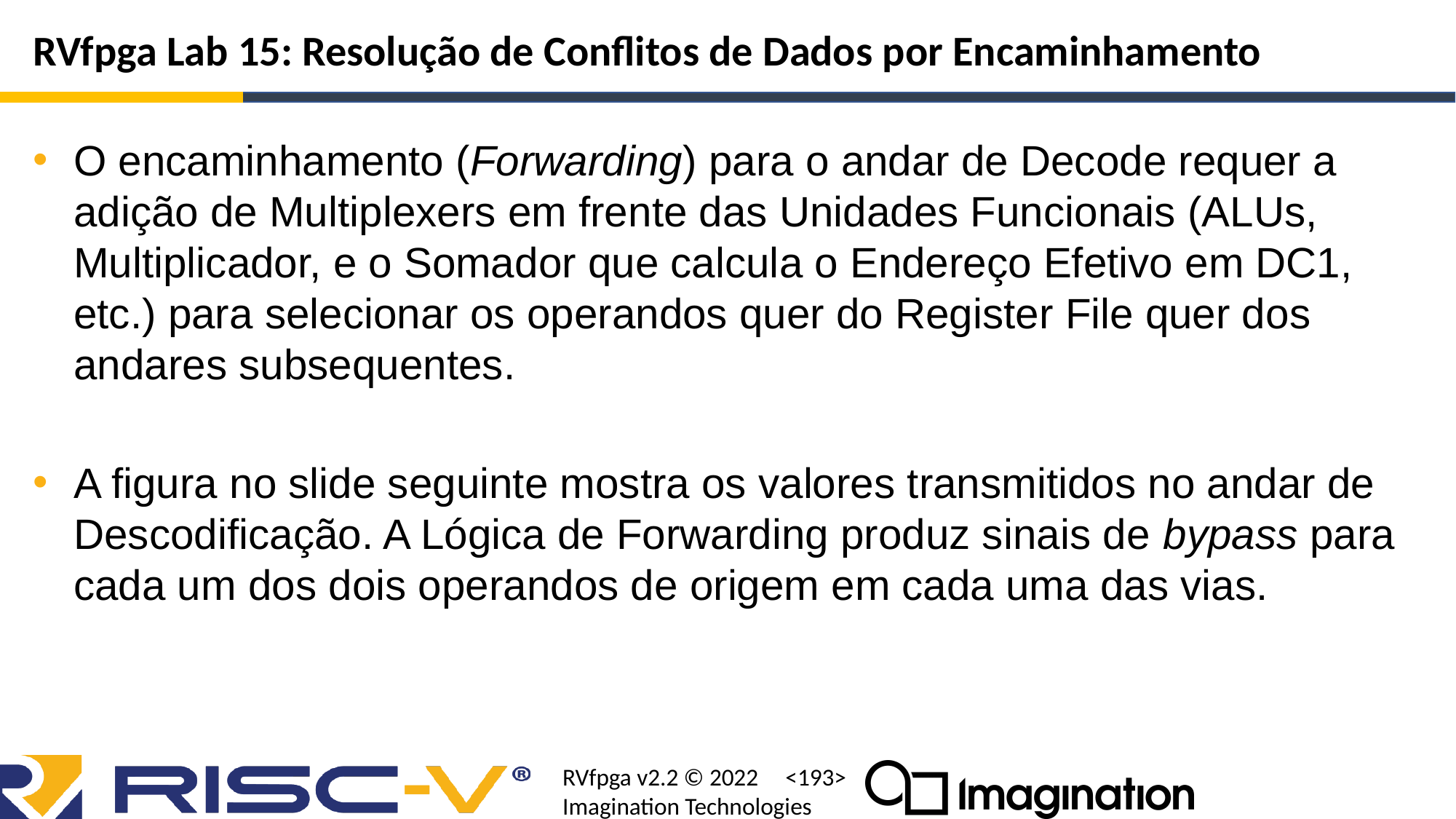

# RVfpga Lab 15: Resolução de Conflitos de Dados por Encaminhamento
O encaminhamento (Forwarding) para o andar de Decode requer a adição de Multiplexers em frente das Unidades Funcionais (ALUs, Multiplicador, e o Somador que calcula o Endereço Efetivo em DC1, etc.) para selecionar os operandos quer do Register File quer dos andares subsequentes.

A figura no slide seguinte mostra os valores transmitidos no andar de Descodificação. A Lógica de Forwarding produz sinais de bypass para cada um dos dois operandos de origem em cada uma das vias.